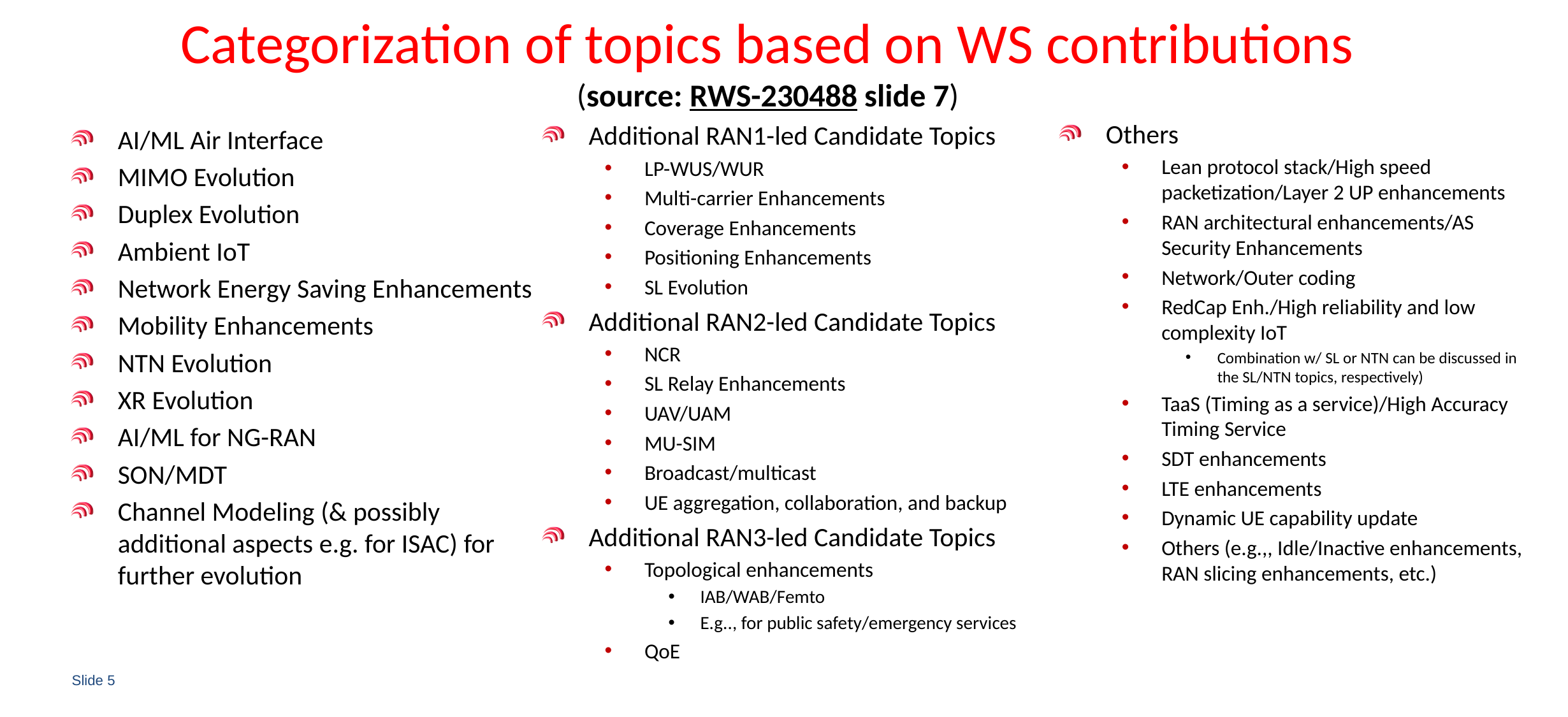

# Categorization of topics based on WS contributions (source: RWS-230488 slide 7)
Others
Lean protocol stack/High speed packetization/Layer 2 UP enhancements
RAN architectural enhancements/AS Security Enhancements
Network/Outer coding
RedCap Enh./High reliability and low complexity IoT
Combination w/ SL or NTN can be discussed in the SL/NTN topics, respectively)
TaaS (Timing as a service)/High Accuracy Timing Service
SDT enhancements
LTE enhancements
Dynamic UE capability update
Others (e.g.,, Idle/Inactive enhancements, RAN slicing enhancements, etc.)

Additional RAN1-led Candidate Topics
LP-WUS/WUR
Multi-carrier Enhancements
Coverage Enhancements
Positioning Enhancements
SL Evolution
Additional RAN2-led Candidate Topics
NCR
SL Relay Enhancements
UAV/UAM
MU-SIM
Broadcast/multicast
UE aggregation, collaboration, and backup
Additional RAN3-led Candidate Topics
Topological enhancements
IAB/WAB/Femto
E.g.., for public safety/emergency services
QoE

AI/ML Air Interface
MIMO Evolution
Duplex Evolution
Ambient IoT
Network Energy Saving Enhancements
Mobility Enhancements
NTN Evolution
XR Evolution
AI/ML for NG-RAN
SON/MDT
Channel Modeling (& possibly additional aspects e.g. for ISAC) for further evolution